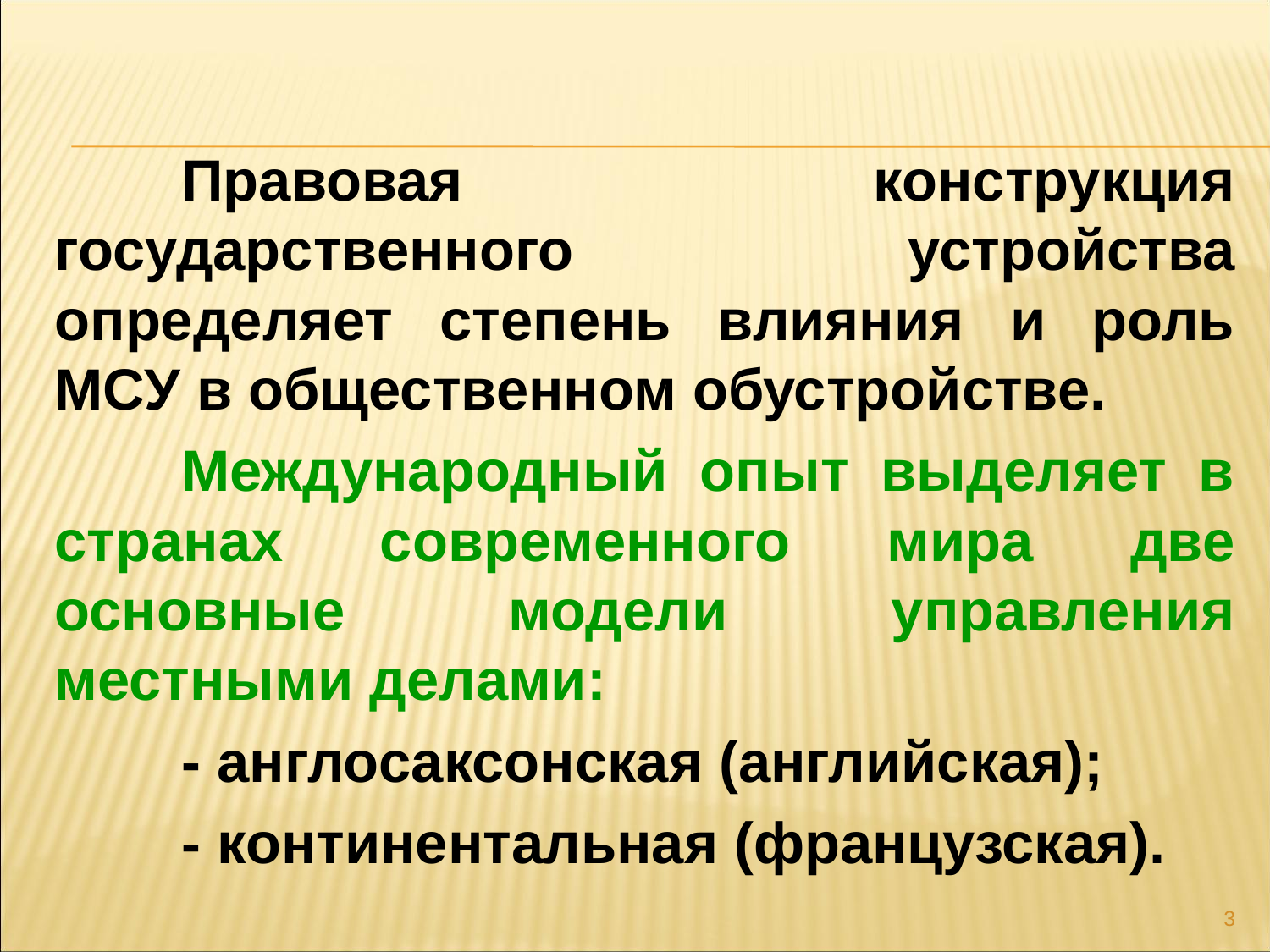

Правовая конструкция государственного устройства определяет степень влияния и роль МСУ в общественном обустройстве.
	Международный опыт выделяет в странах современного мира две основные модели управления местными делами:
	- англосаксонская (английская);
	- континентальная (французская).
3